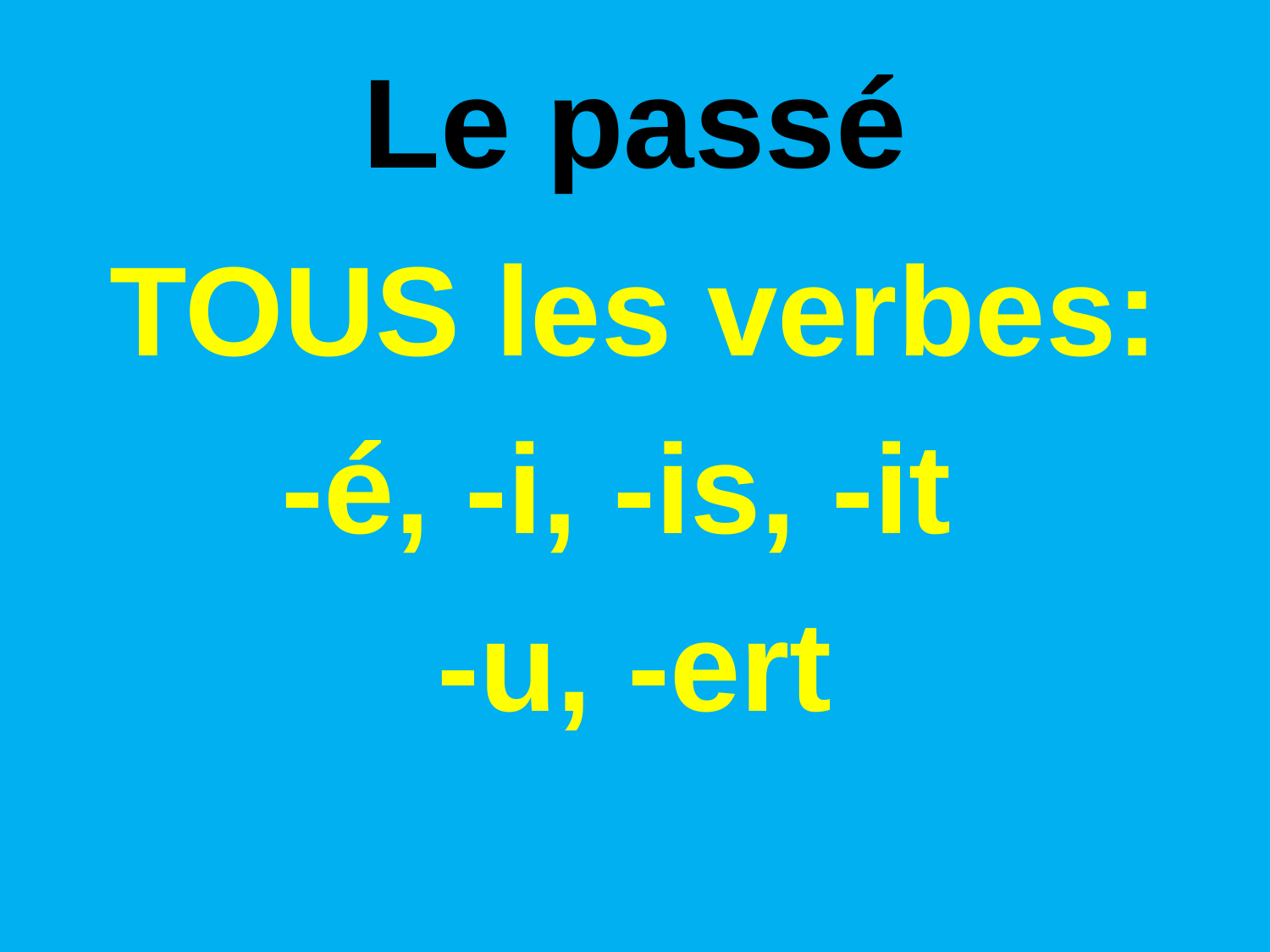

# Le passé
TOUS les verbes:
-é, -i, -is, -it
-u, -ert